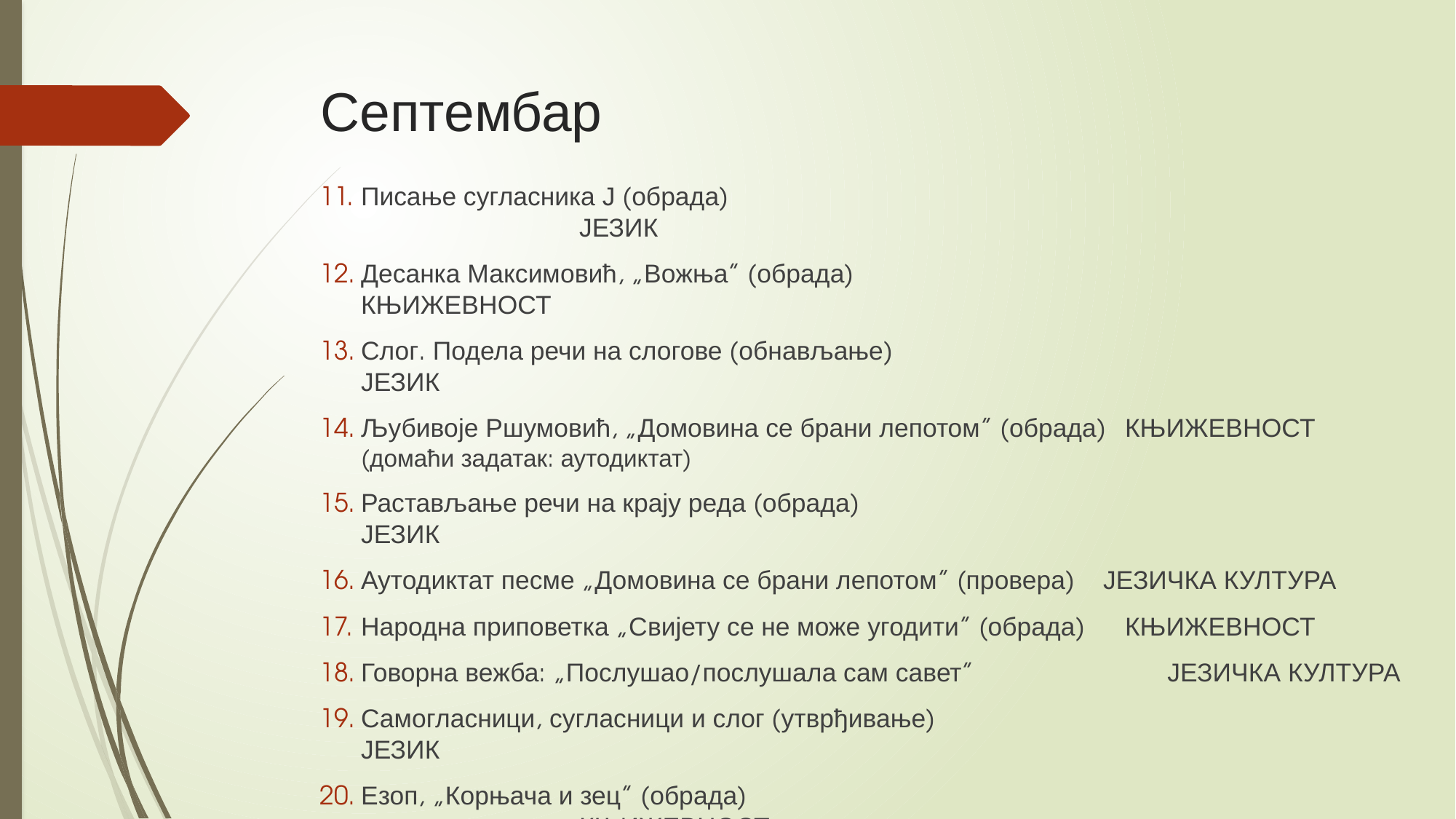

# Септембар
Писање сугласника Ј (обрада) 								ЈЕЗИК
Десанка Максимовић, „Вожња” (обрада) 					КЊИЖЕВНОСТ
Слог. Подела речи на слогове (обнављање) 					ЈЕЗИК
Љубивоје Ршумовић, „Домовина се брани лепотом” (обрада)	КЊИЖЕВНОСТ (домаћи задатак: аутодиктат)
Растављање речи на крају реда (обрада) 					ЈЕЗИК
Аутодиктат песме „Домовина се брани лепотом” (провера)    ЈЕЗИЧКА КУЛТУРА
Народна приповетка „Свијету се не може угодити” (обрада)	КЊИЖЕВНОСТ
Говорна вежба: „Послушао/послушала сам савет”		      ЈЕЗИЧКА КУЛТУРА
Самогласници, сугласници и слог (утврђивање) 				ЈЕЗИК
Езоп, „Корњача и зец” (обрада) 								КЊИЖЕВНОСТ
Управни говор – први и други модел (обрада) 					ЈЕЗИК
Жан де Ла Фонтен, „Цврчак и мрав” (обрада)                                КЊИЖЕВНОСТ